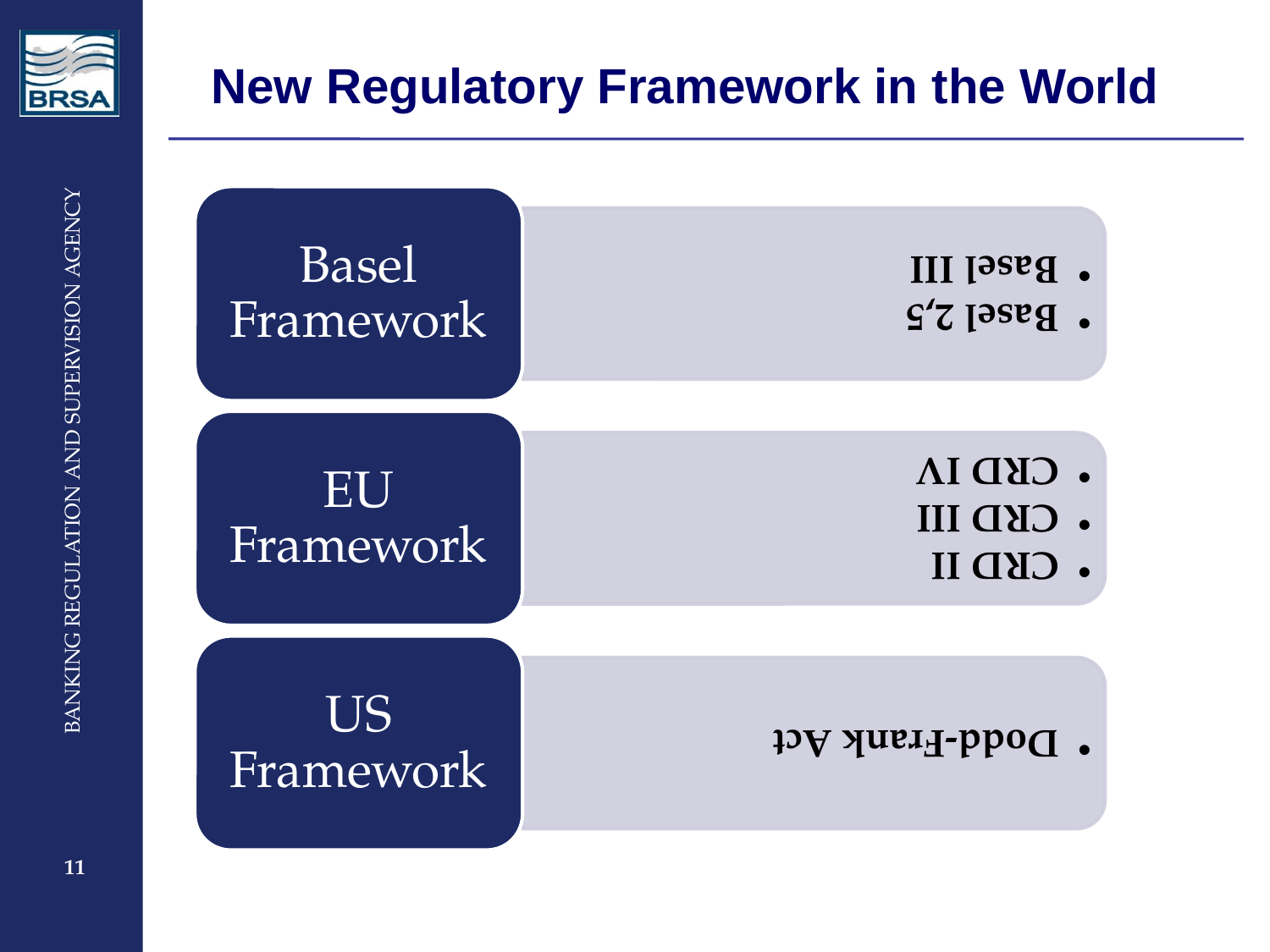

# New Regulatory Framework in the World

Basel 2,5
Basel III
Basel Framework
CRD II
CRD III
CRD IV
EU Framework
Dodd-Frank Act
US Framework